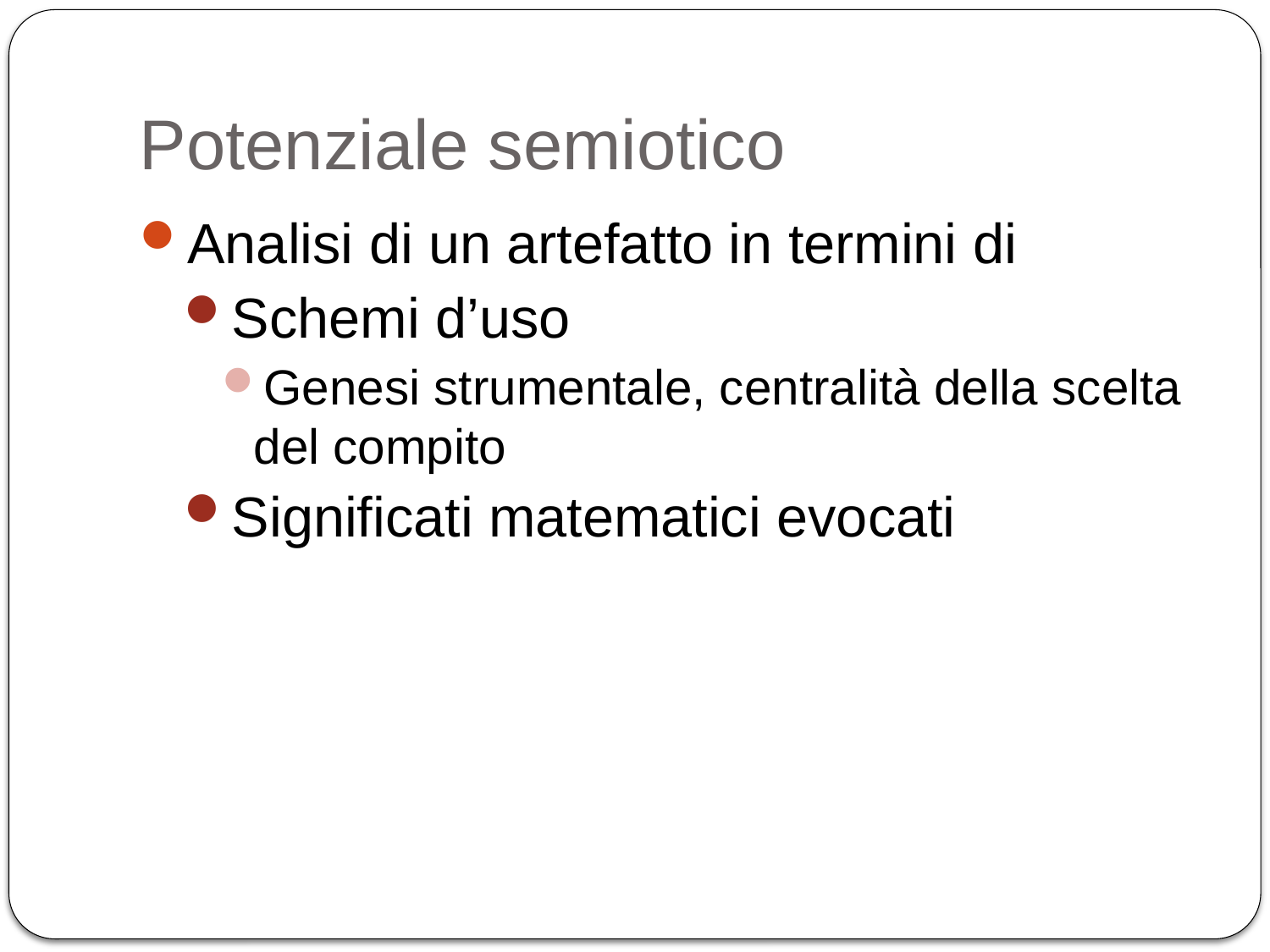

# Potenziale semiotico
Analisi di un artefatto in termini di
Schemi d’uso
Genesi strumentale, centralità della scelta del compito
Significati matematici evocati